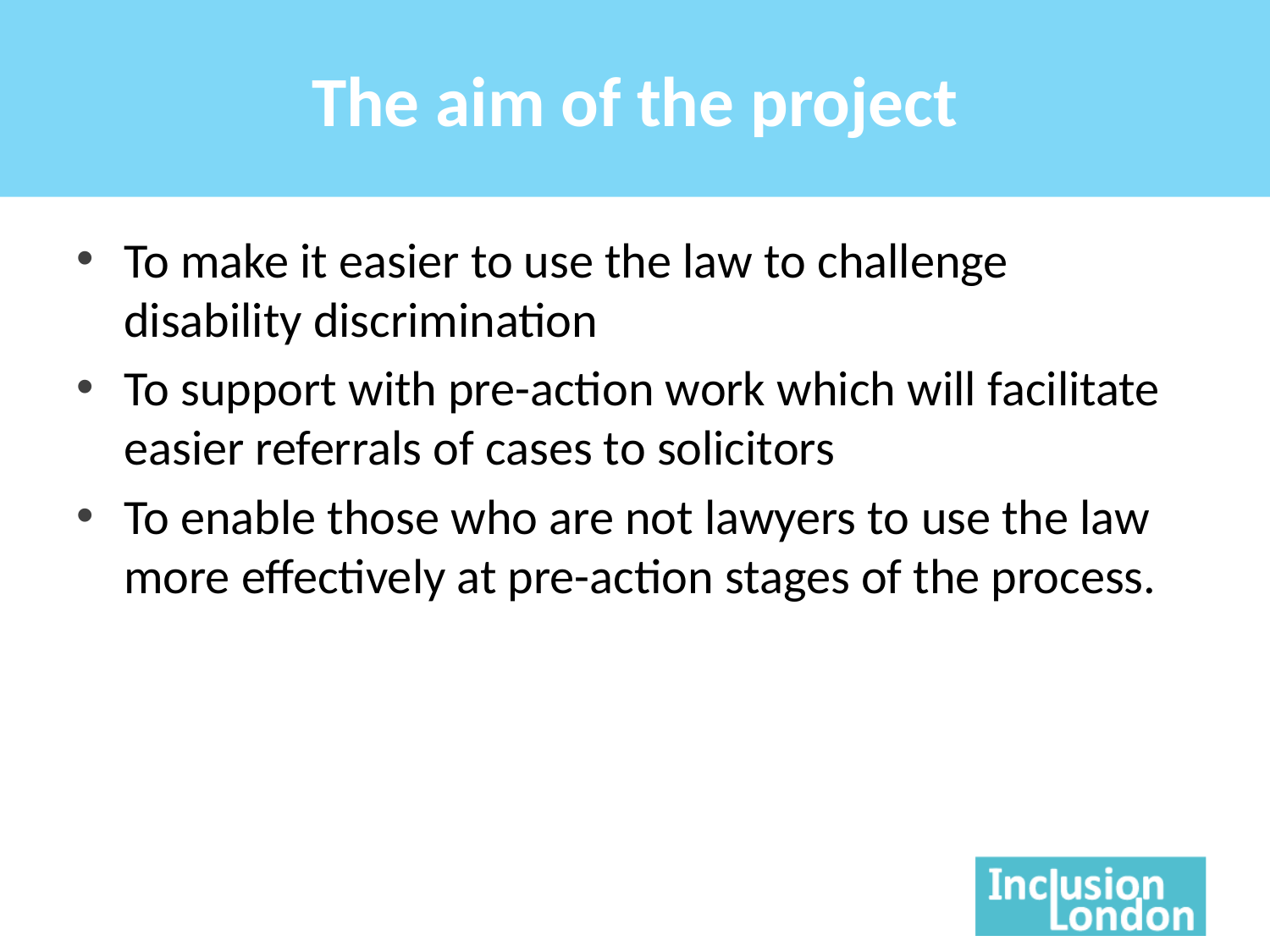

# The aim of the project
To make it easier to use the law to challenge disability discrimination
To support with pre-action work which will facilitate easier referrals of cases to solicitors
To enable those who are not lawyers to use the law more effectively at pre-action stages of the process.